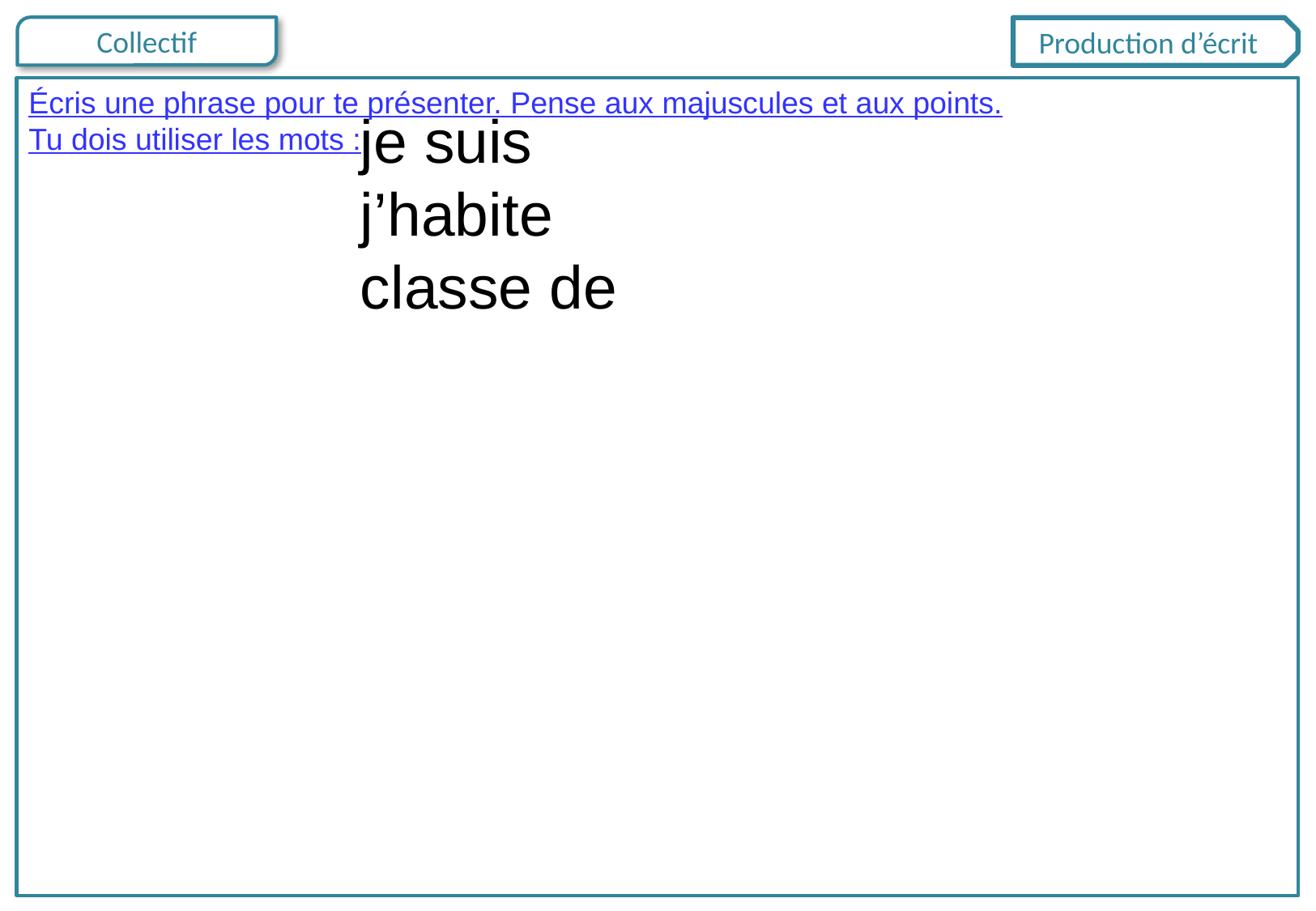

Production d’écrit
Écris une phrase pour te présenter. Pense aux majuscules et aux points.
Tu dois utiliser les mots :
je suis
j’habite
classe de